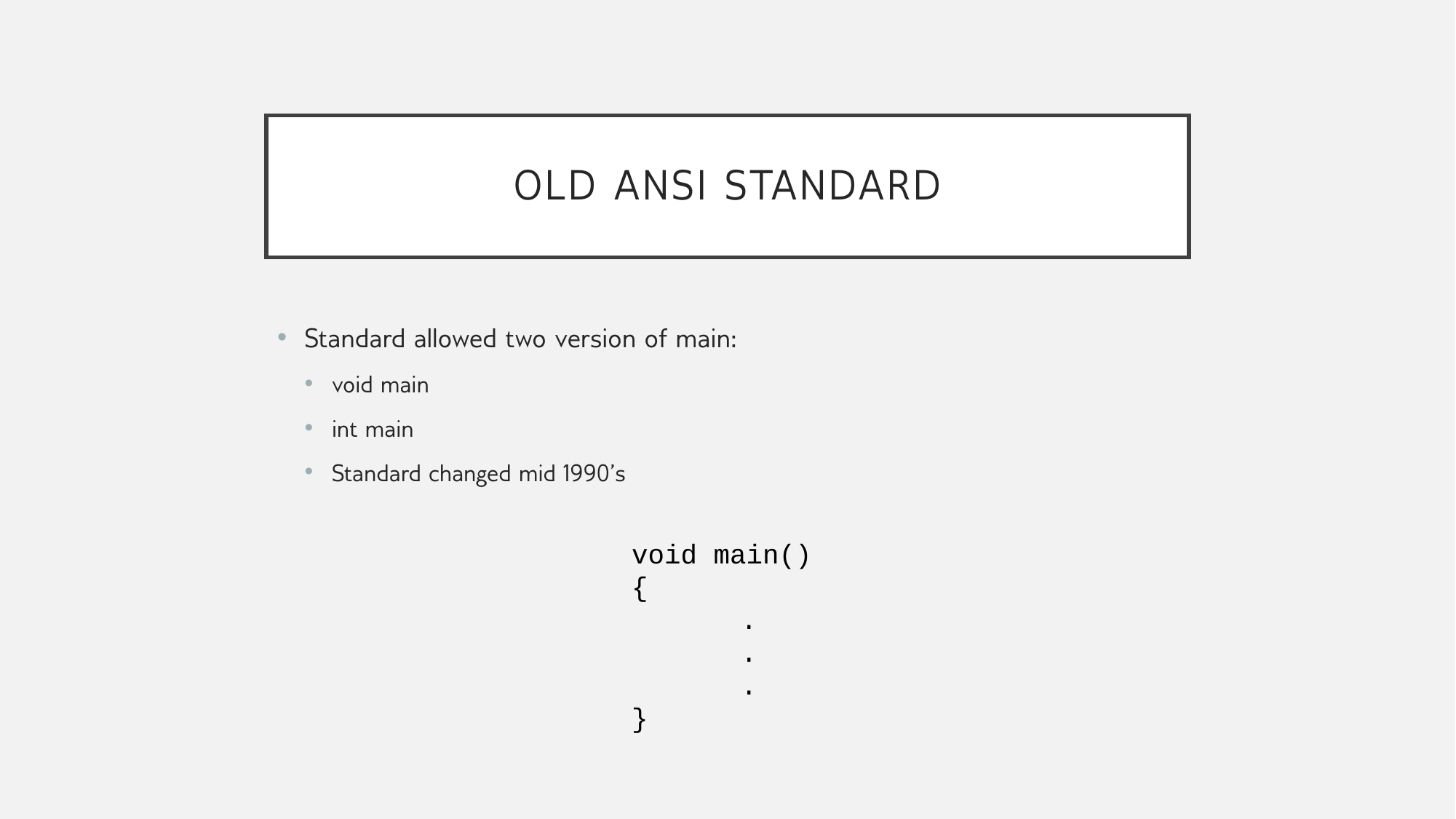

# Old ANSI Standard
Standard allowed two version of main:
void main
int main
Standard changed mid 1990’s
void main()
{
	.
	.
	.
}